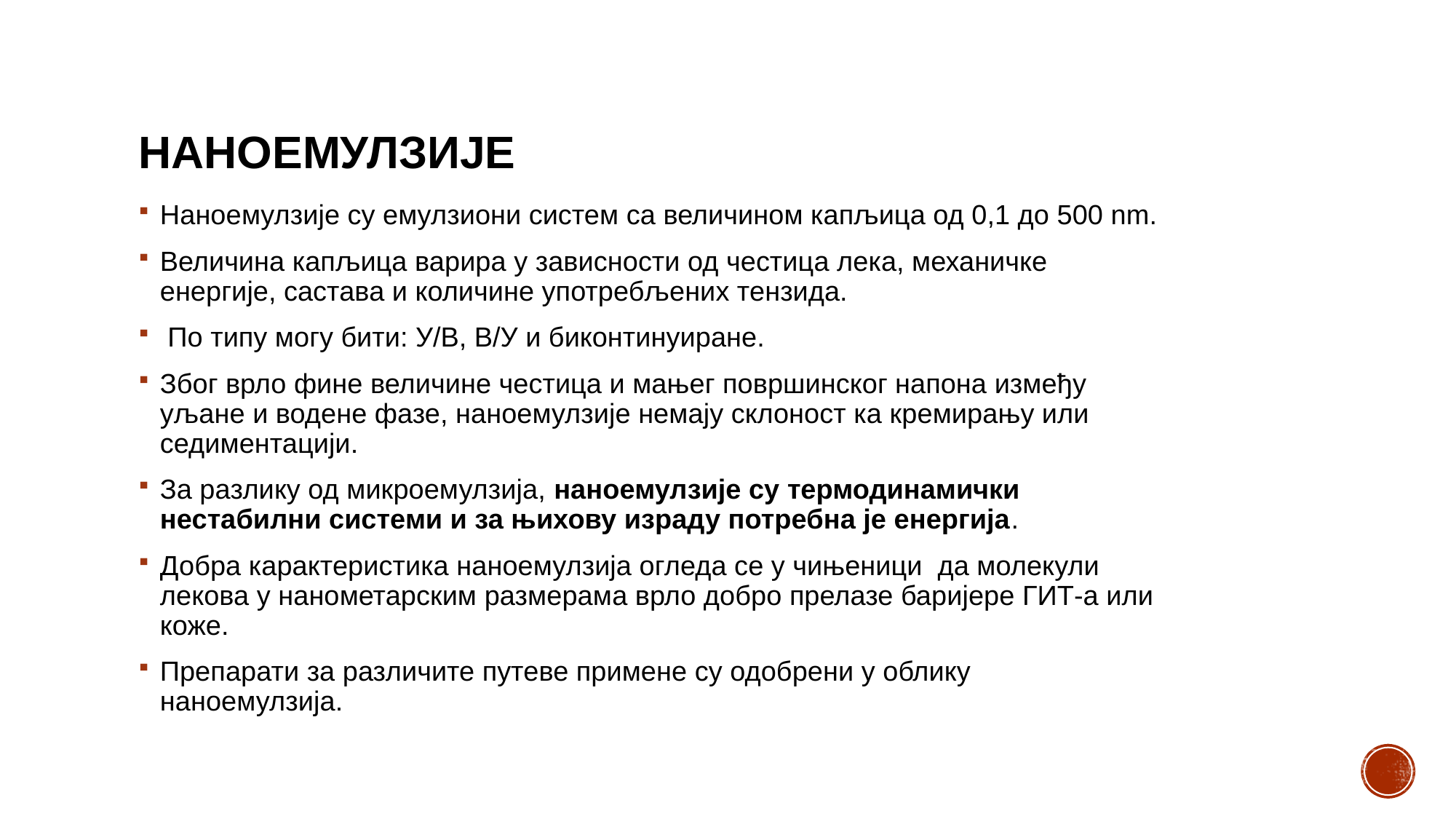

# наноемулзије
Наноемулзије су емулзиони систем са величином капљица од 0,1 до 500 nm.
Величина капљица варира у зависности од честица лека, механичке енергије, састава и количине употребљених тензида.
 По типу могу бити: У/В, В/У и биконтинуиране.
Због врло фине величине честица и мањег површинског напона између уљане и водене фазе, наноемулзије немају склоност ка кремирању или седиментацији.
За разлику од микроемулзија, наноемулзије су термодинамички нестабилни системи и за њихову израду потребна је енергија.
Добра карактеристика наноемулзија огледа се у чињеници  да молекули лекова у нанометарским размерама врло добро прелазе баријере ГИТ-а или коже.
Препарати за различите путеве примене су одобрени у облику наноемулзија.